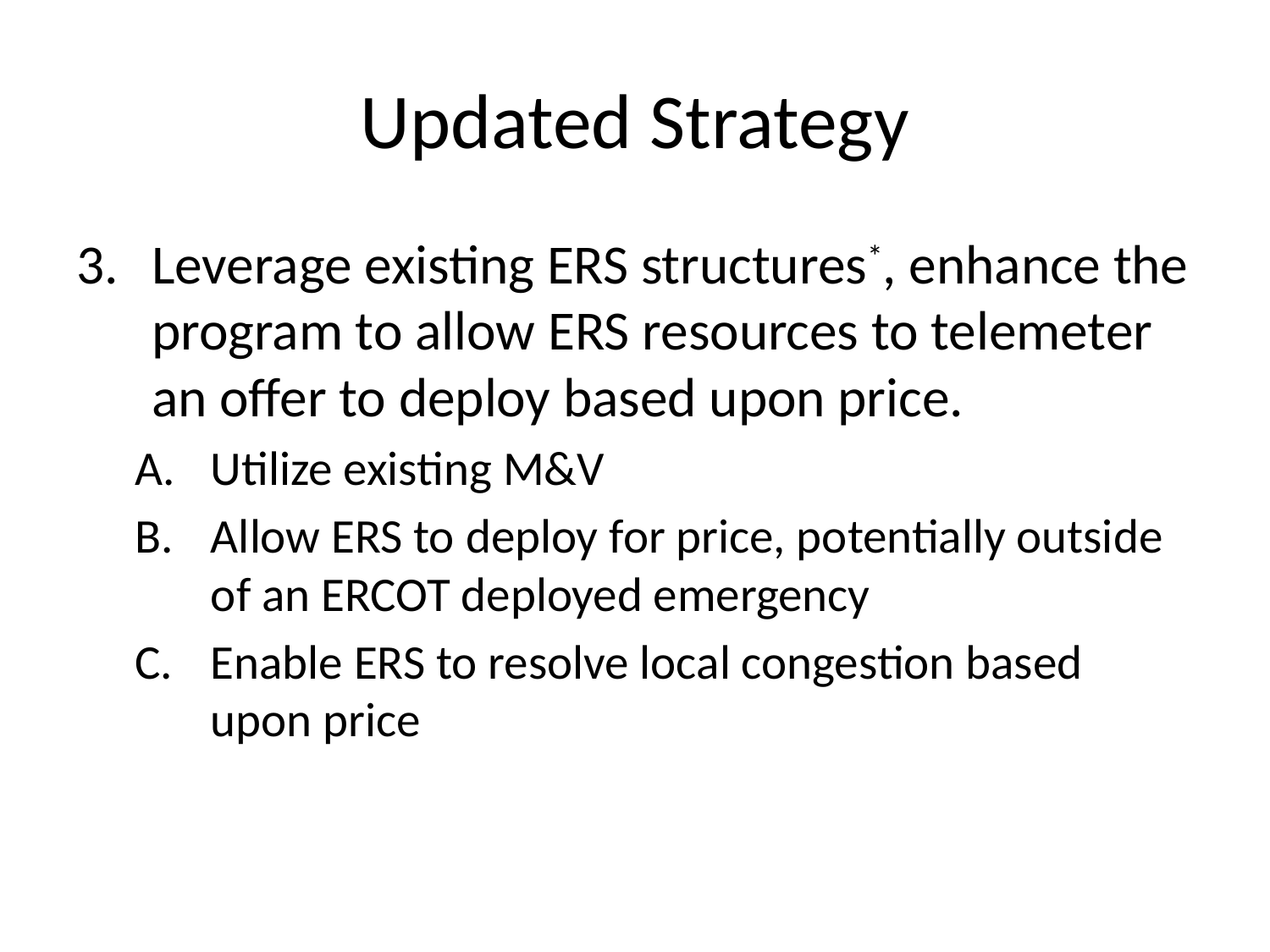

# Updated Strategy
Leverage existing ERS structures*, enhance the program to allow ERS resources to telemeter an offer to deploy based upon price.
Utilize existing M&V
Allow ERS to deploy for price, potentially outside of an ERCOT deployed emergency
Enable ERS to resolve local congestion based upon price